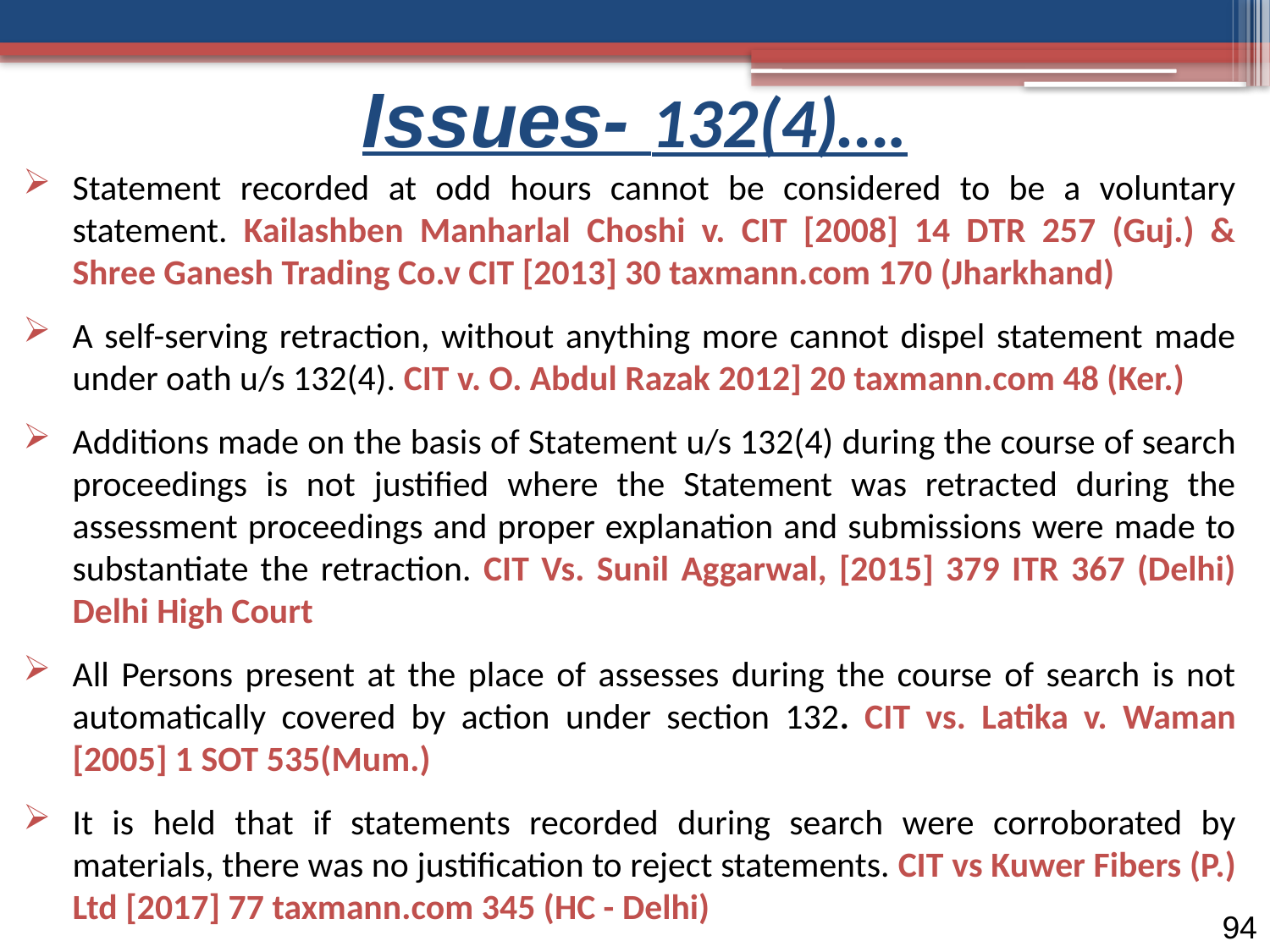

# Issues- 132(4)….
Statement recorded at odd hours cannot be considered to be a voluntary statement. Kailashben Manharlal Choshi v. CIT [2008] 14 DTR 257 (Guj.) & Shree Ganesh Trading Co.v CIT [2013] 30 taxmann.com 170 (Jharkhand)
A self-serving retraction, without anything more cannot dispel statement made under oath u/s 132(4). CIT v. O. Abdul Razak 2012] 20 taxmann.com 48 (Ker.)
Additions made on the basis of Statement u/s 132(4) during the course of search proceedings is not justified where the Statement was retracted during the assessment proceedings and proper explanation and submissions were made to substantiate the retraction. CIT Vs. Sunil Aggarwal, [2015] 379 ITR 367 (Delhi) Delhi High Court
All Persons present at the place of assesses during the course of search is not automatically covered by action under section 132. CIT vs. Latika v. Waman [2005] 1 SOT 535(Mum.)
It is held that if statements recorded during search were corroborated by materials, there was no justification to reject statements. CIT vs Kuwer Fibers (P.) Ltd [2017] 77 taxmann.com 345 (HC - Delhi)
94